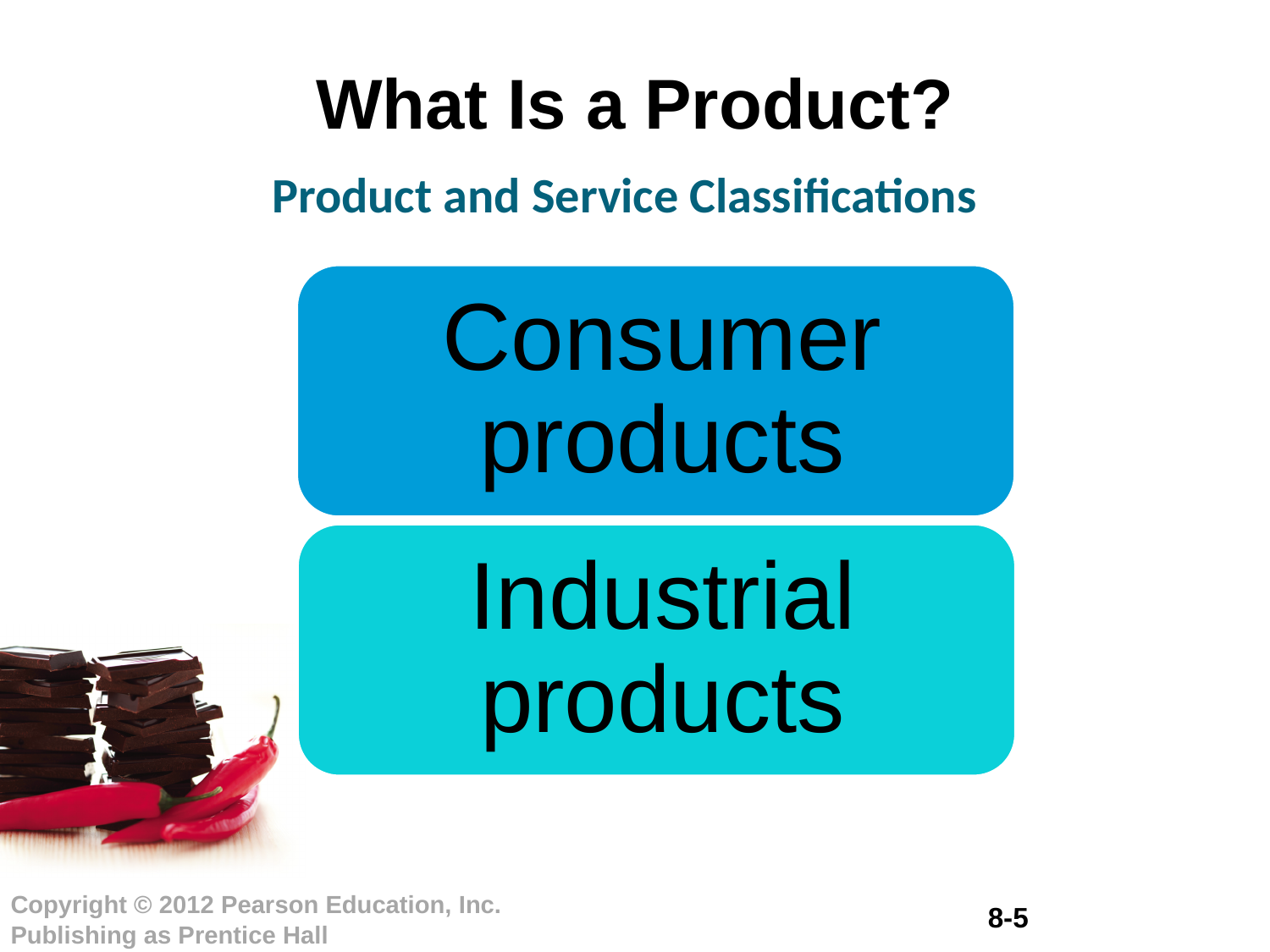

# What Is a Product?
Product and Service Classifications

Consumer products
Industrial products